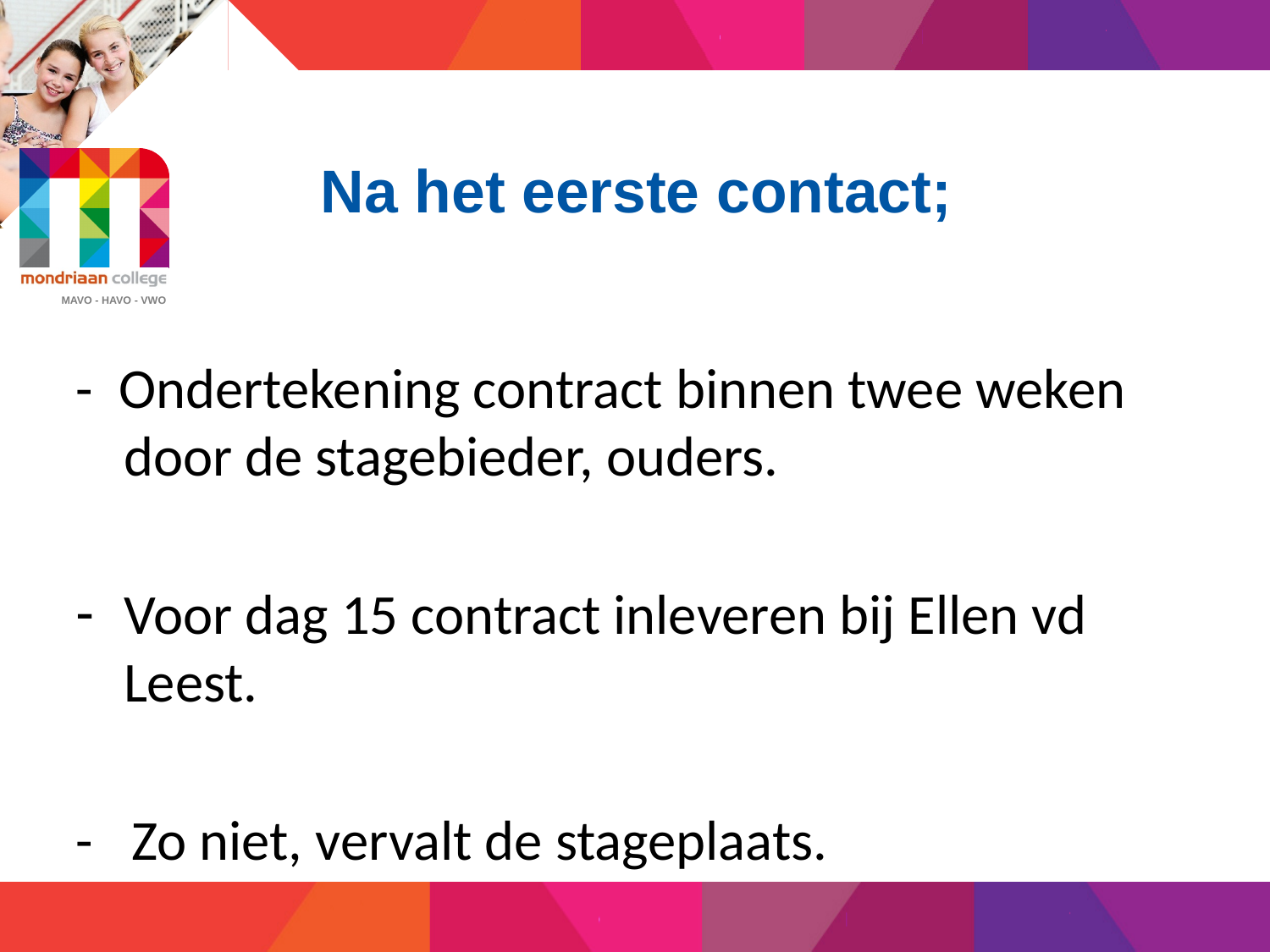

# Na het eerste contact;
-  Ondertekening contract binnen twee weken door de stagebieder, ouders.

Voor dag 15 contract inleveren bij Ellen vd Leest.

-   Zo niet, vervalt de stageplaats.